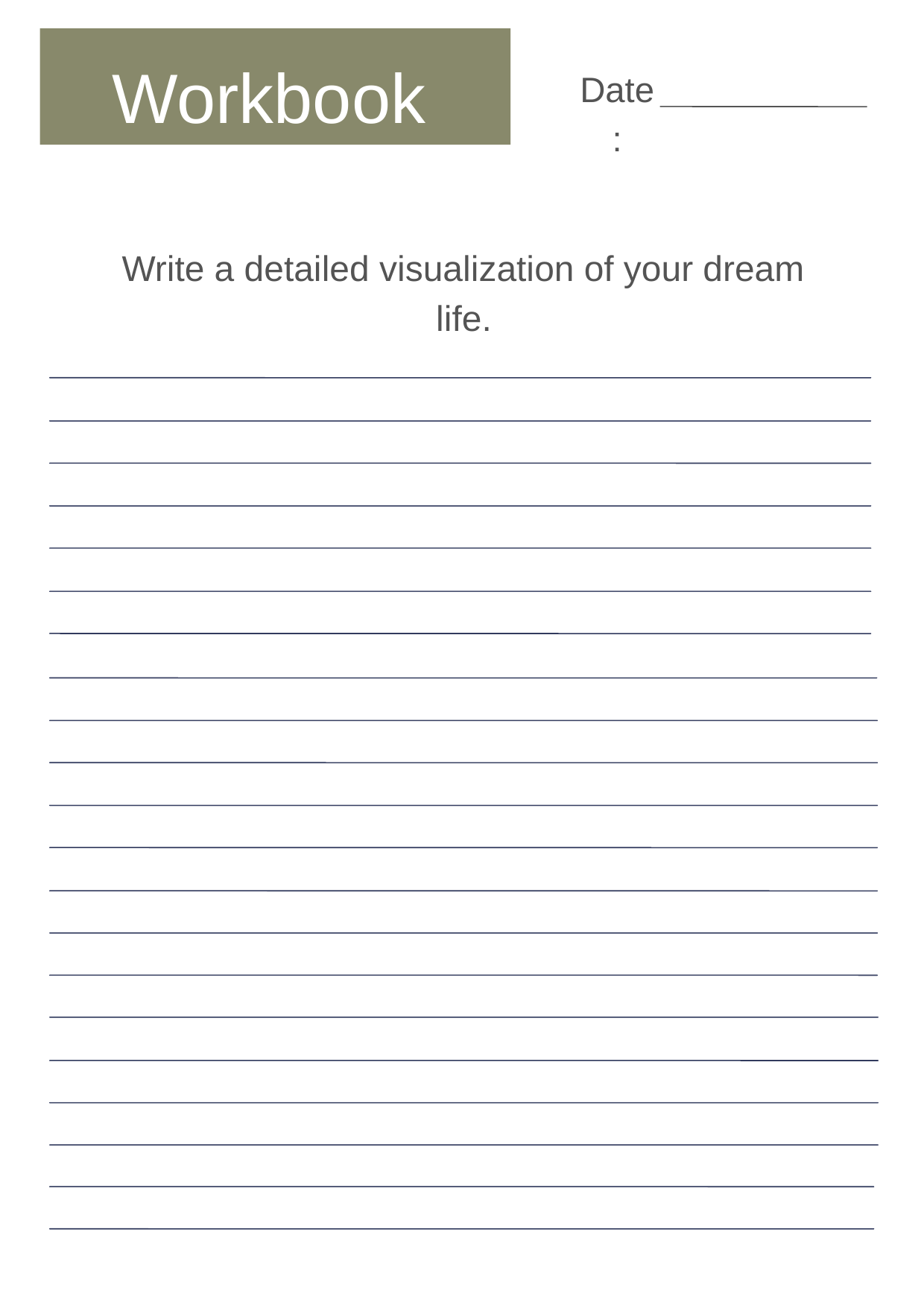

Workbook
Date:

Write a detailed visualization of your dream life.